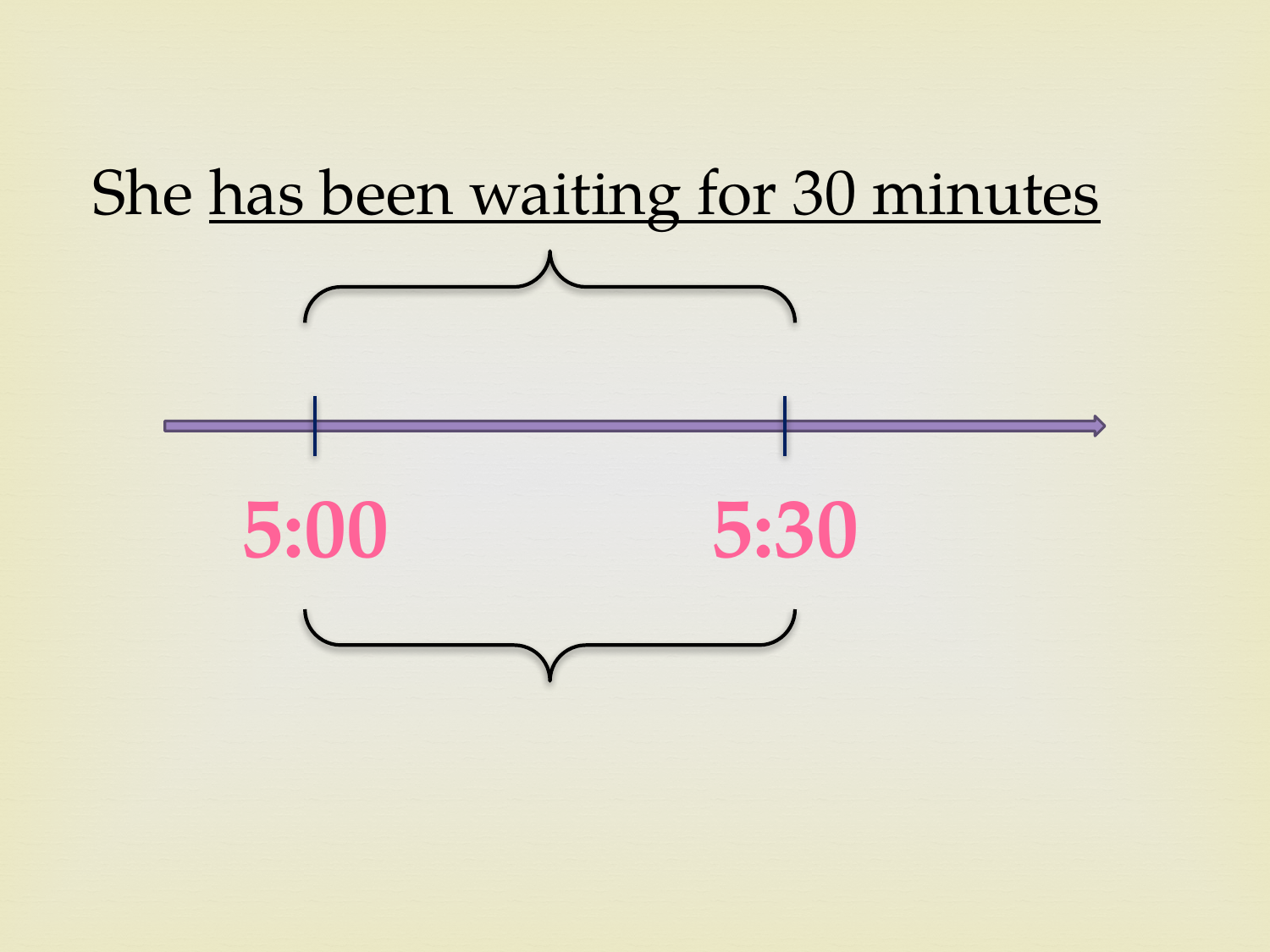

She has been waiting for 30 minutes

5:30
5:00